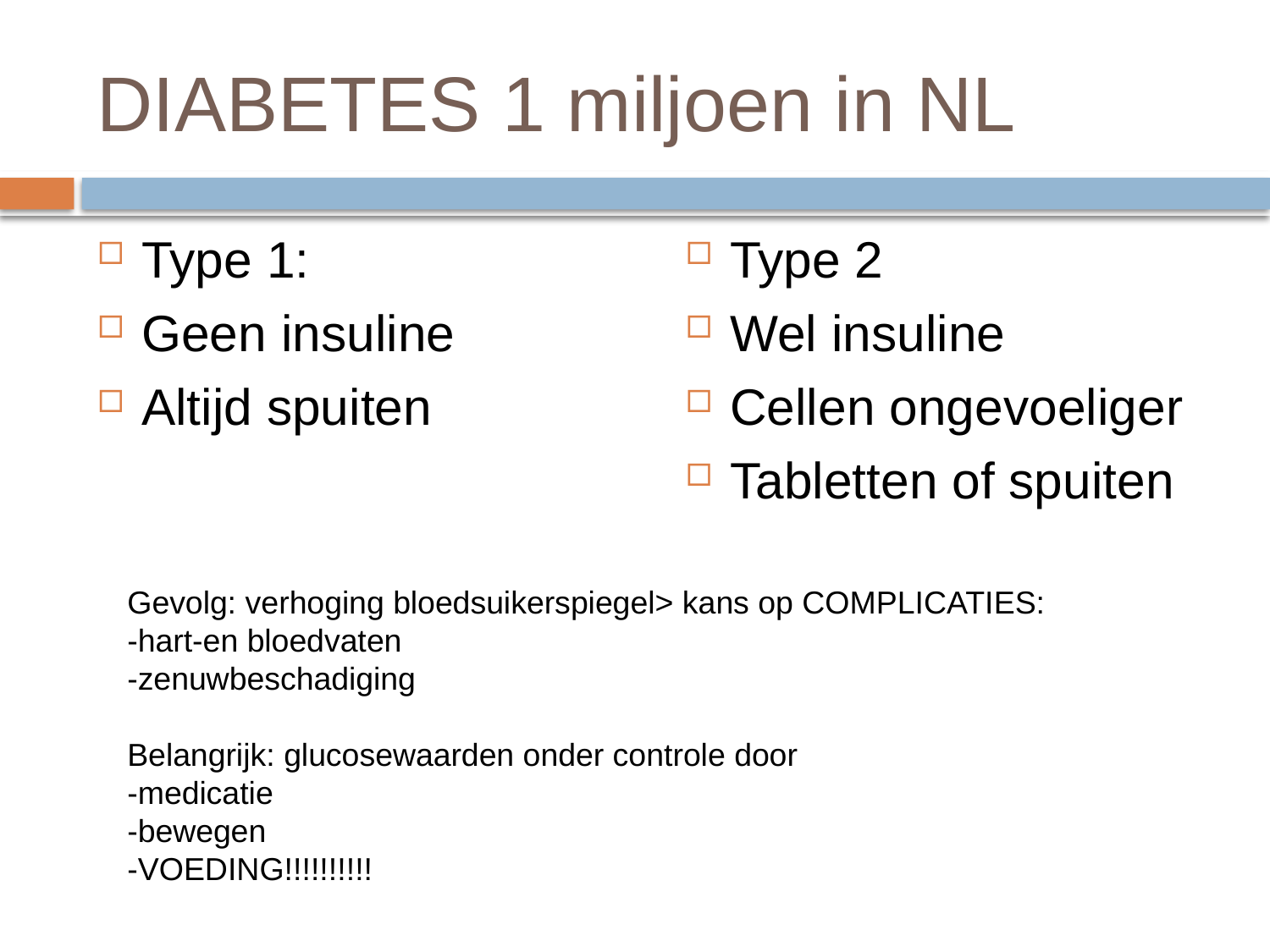

# DIABETES 1 miljoen in NL
Type 1:
Geen insuline
Altijd spuiten

Type 2
Wel insuline
Cellen ongevoeliger
Tabletten of spuiten
Gevolg: verhoging bloedsuikerspiegel> kans op COMPLICATIES:
-hart-en bloedvaten
-zenuwbeschadiging

Belangrijk: glucosewaarden onder controle door
-medicatie
-bewegen
-VOEDING!!!!!!!!!!